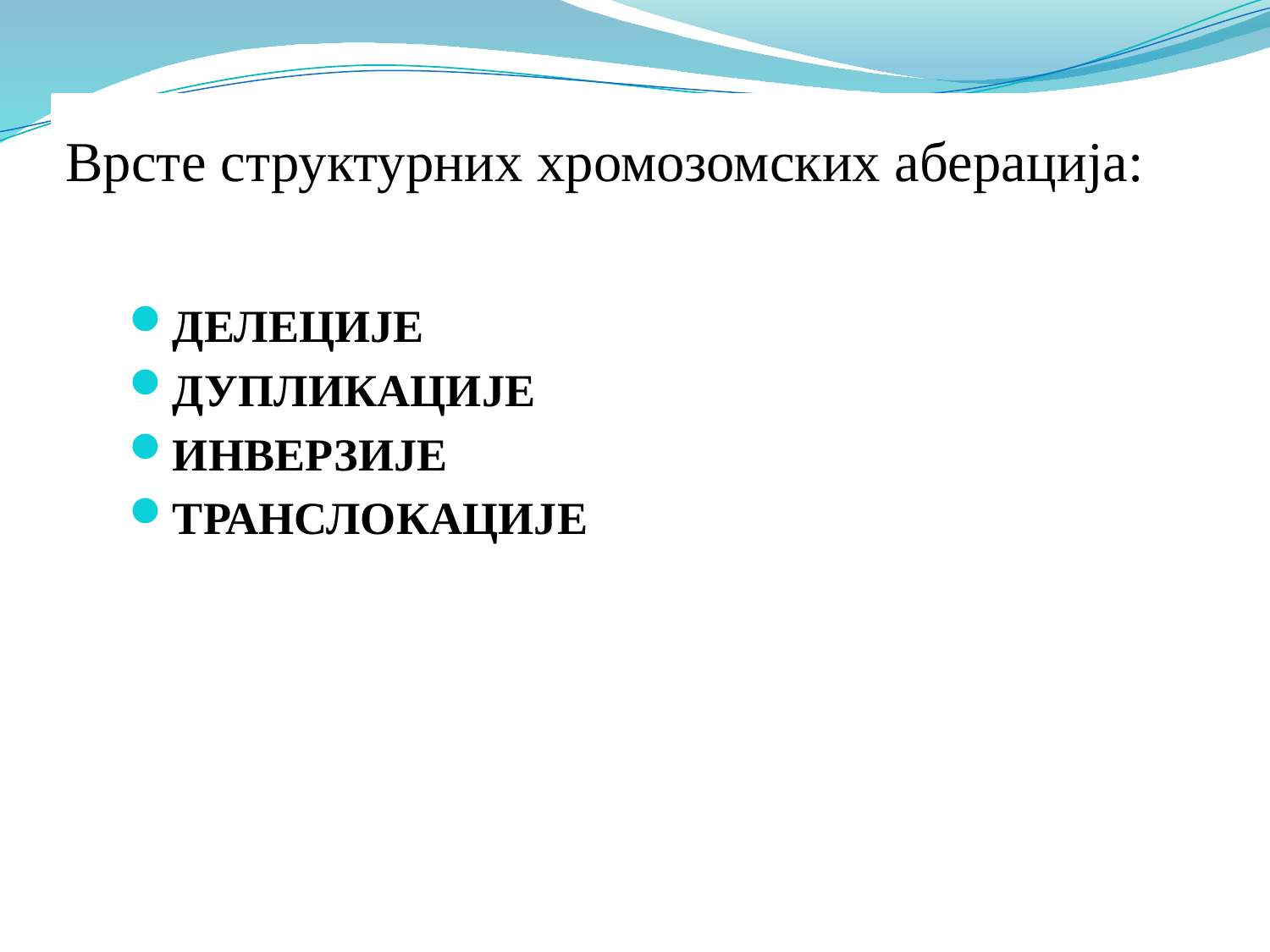

Врсте структурних хромозомских аберација:
ДЕЛЕЦИЈЕ
ДУПЛИКАЦИЈЕ
ИНВЕРЗИЈЕ
ТРАНСЛОКАЦИЈЕ